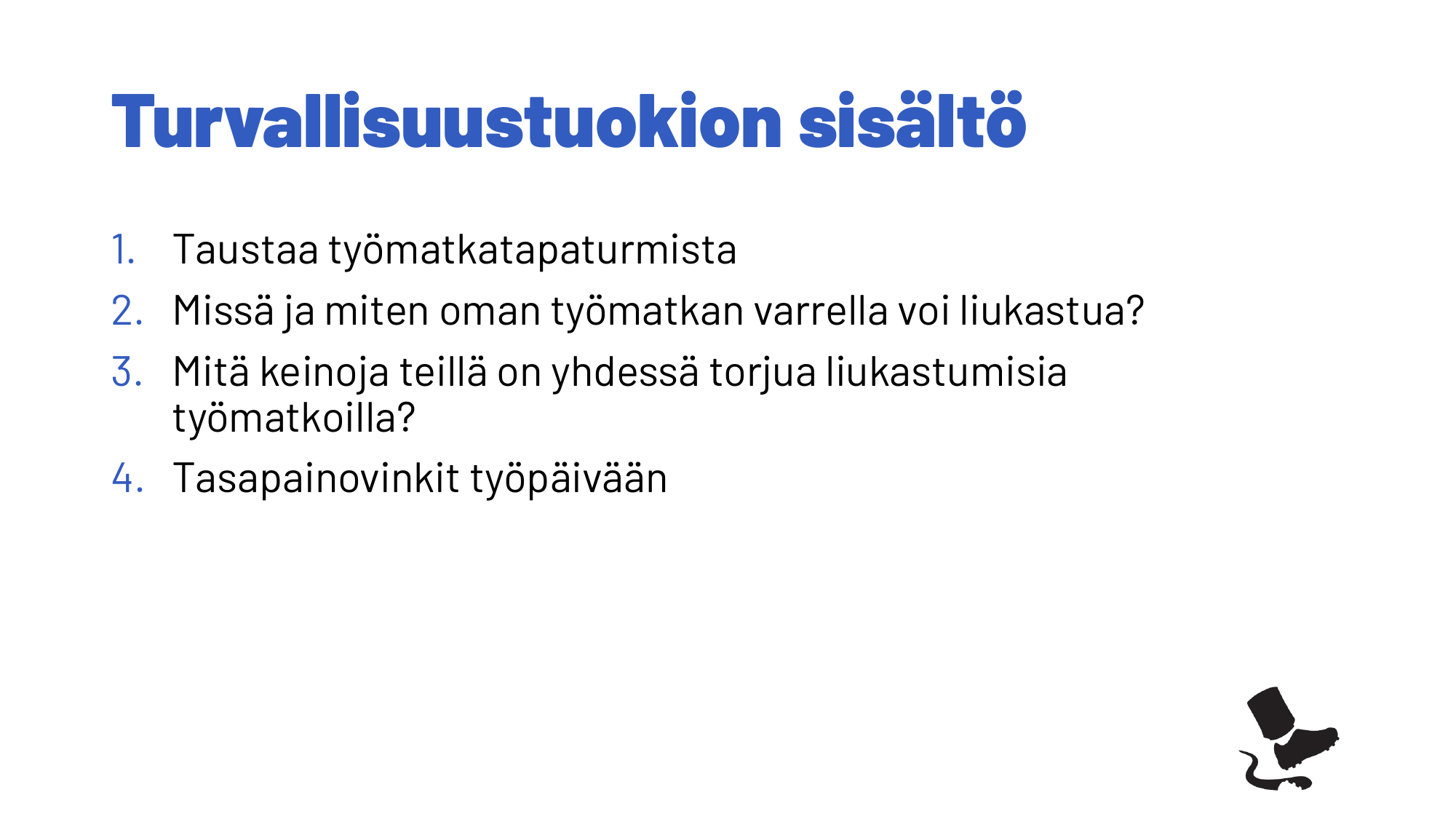

# Turvallisuustuokion sisältö
Taustaa työmatkatapaturmista
Missä ja miten oman työmatkan varrella voi liukastua?
Mitä keinoja teillä on yhdessä torjua liukastumisia työmatkoilla?
Tasapainovinkit työpäivään